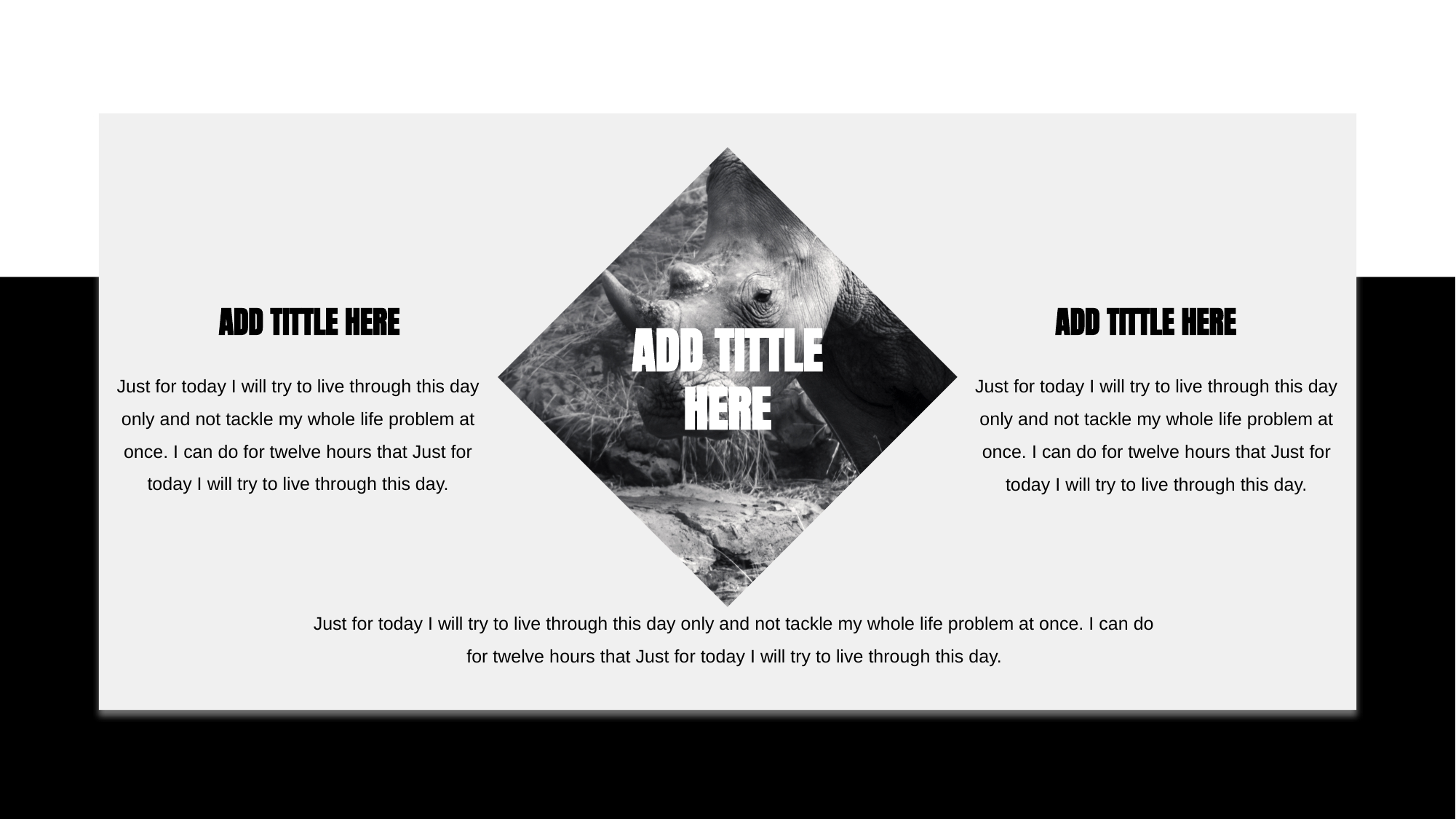

ADD TITTLE HERE
ADD TITTLE HERE
ADD TITTLE HERE
Just for today I will try to live through this day only and not tackle my whole life problem at once. I can do for twelve hours that Just for today I will try to live through this day.
Just for today I will try to live through this day only and not tackle my whole life problem at once. I can do for twelve hours that Just for today I will try to live through this day.
Just for today I will try to live through this day only and not tackle my whole life problem at once. I can do for twelve hours that Just for today I will try to live through this day.